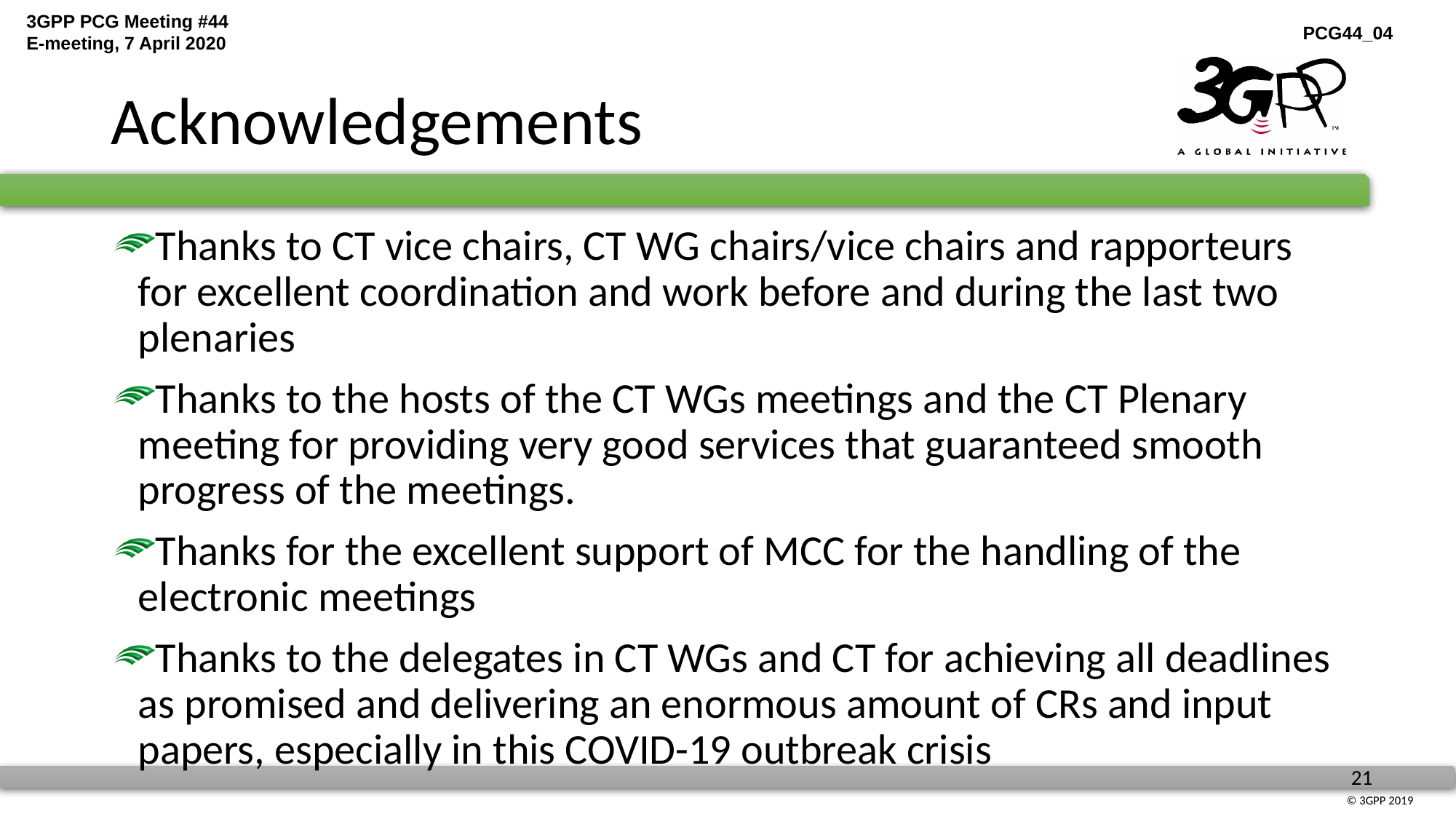

# Acknowledgements
Thanks to CT vice chairs, CT WG chairs/vice chairs and rapporteurs for excellent coordination and work before and during the last two plenaries
Thanks to the hosts of the CT WGs meetings and the CT Plenary meeting for providing very good services that guaranteed smooth progress of the meetings.
Thanks for the excellent support of MCC for the handling of the electronic meetings
Thanks to the delegates in CT WGs and CT for achieving all deadlines as promised and delivering an enormous amount of CRs and input papers, especially in this COVID-19 outbreak crisis